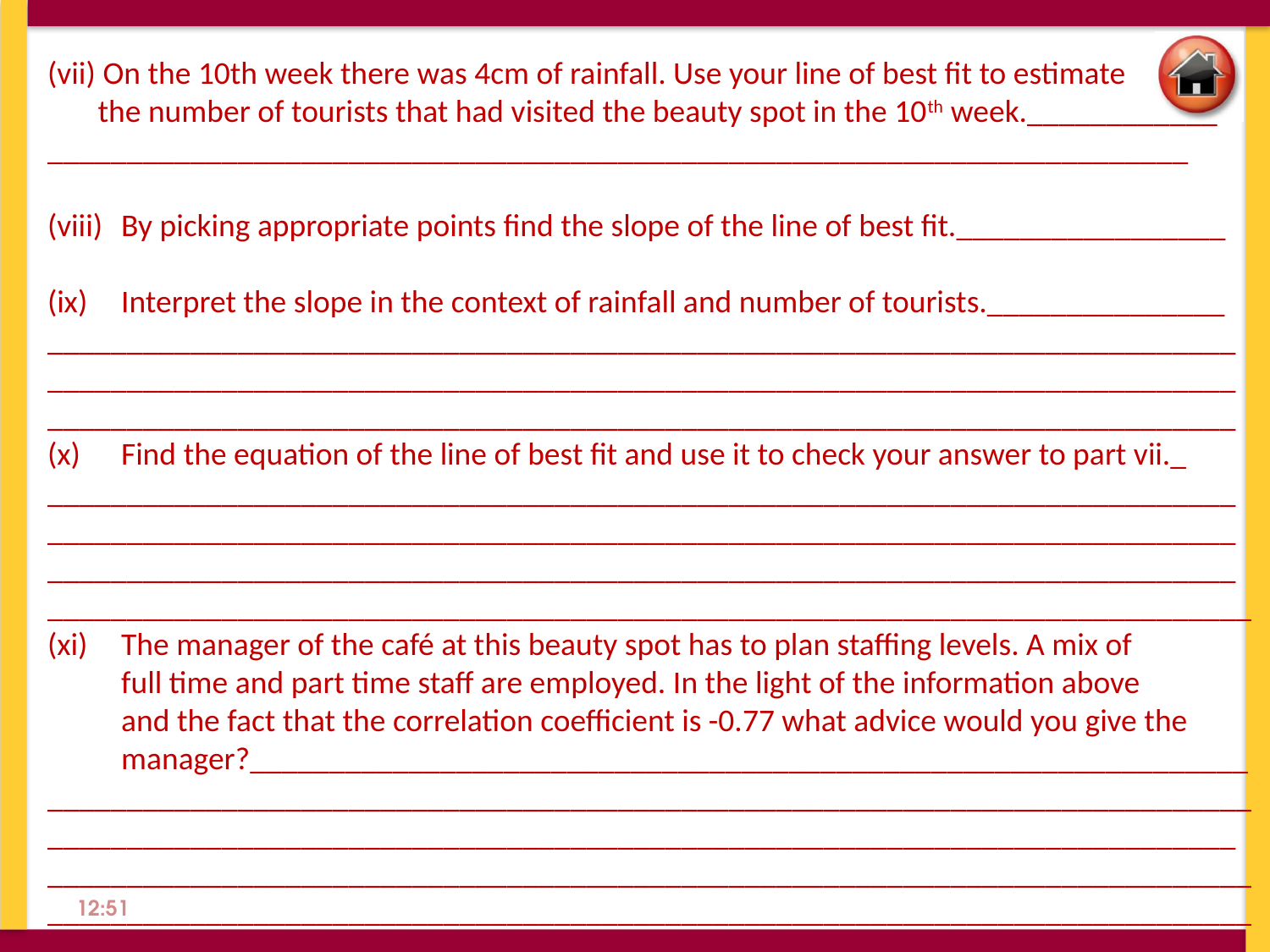

On the 10th week there was 4cm of rainfall. Use your line of best fit to estimate
       the number of tourists that had visited the beauty spot in the 10th week.____________
________________________________________________________________________

(viii) 	By picking appropriate points find the slope of the line of best fit._________________

(ix) 	Interpret the slope in the context of rainfall and number of tourists._______________
___________________________________________________________________________
___________________________________________________________________________
___________________________________________________________________________
(x) 	Find the equation of the line of best fit and use it to check your answer to part vii._
___________________________________________________________________________
___________________________________________________________________________
___________________________________________________________________________
____________________________________________________________________________
(xi) 	The manager of the café at this beauty spot has to plan staffing levels. A mix of
	full time and part time staff are employed. In the light of the information above
	and the fact that the correlation coefficient is -0.77 what advice would you give the
	manager?_______________________________________________________________
____________________________________________________________________________
___________________________________________________________________________
____________________________________________________________________________
______________________________________________________________________________
12:51